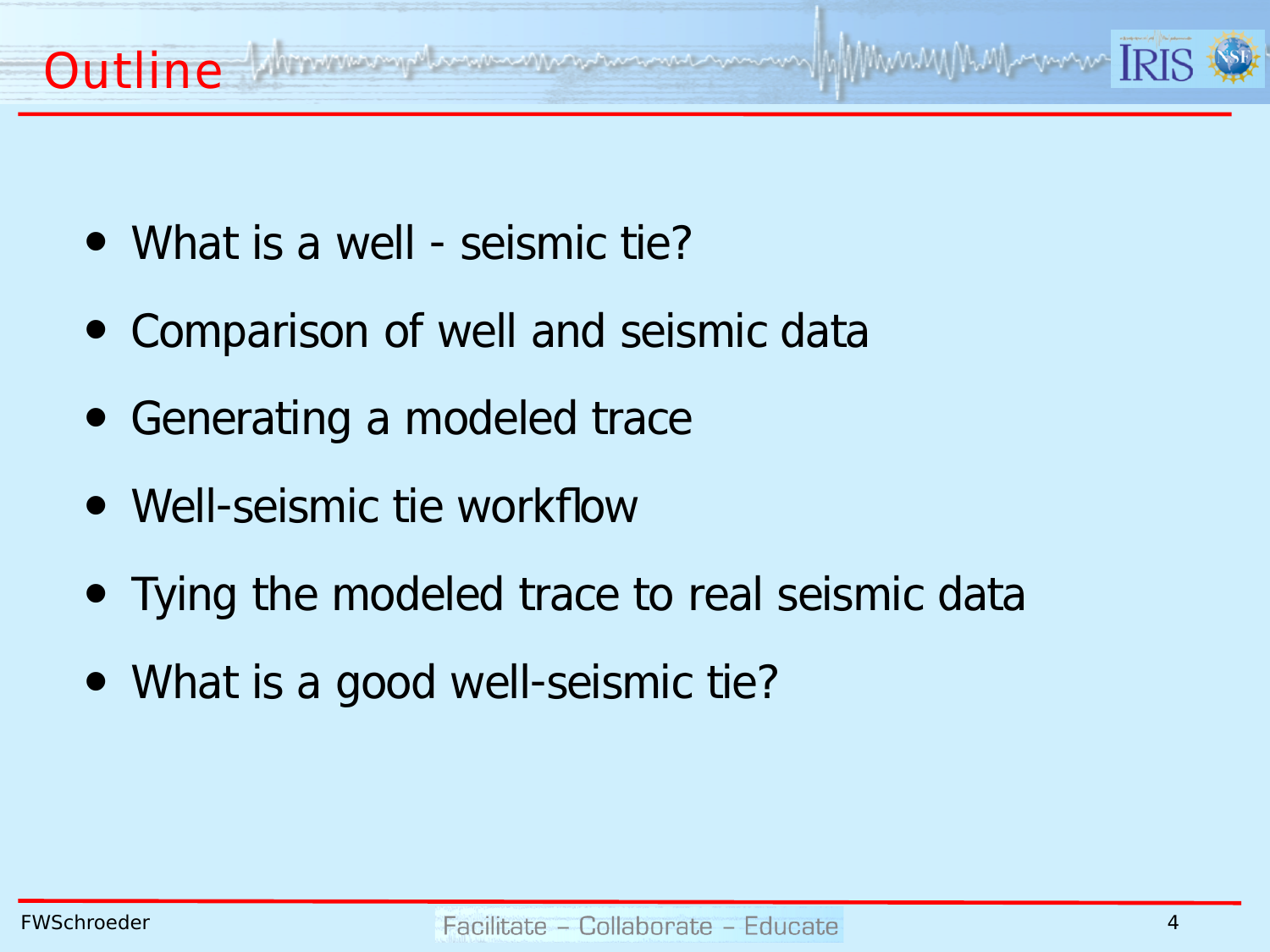

# Outline
What is a well - seismic tie?
Comparison of well and seismic data
Generating a modeled trace
Well-seismic tie workflow
Tying the modeled trace to real seismic data
What is a good well-seismic tie?